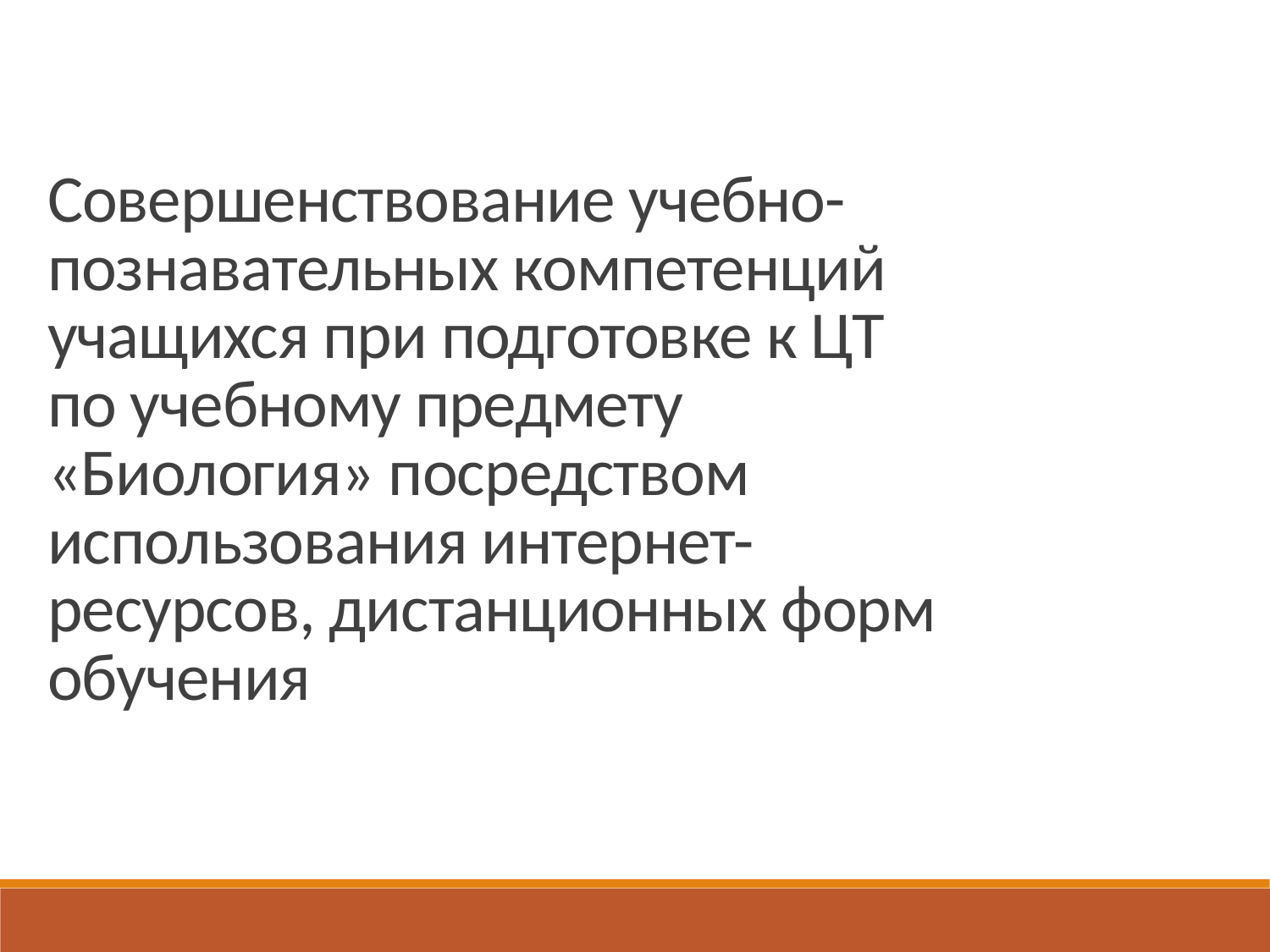

Совершенствование учебно-познавательных компетенций учащихся при подготовке к ЦТ по учебному предмету «Биология» посредством использования интернет-ресурсов, дистанционных форм обучения